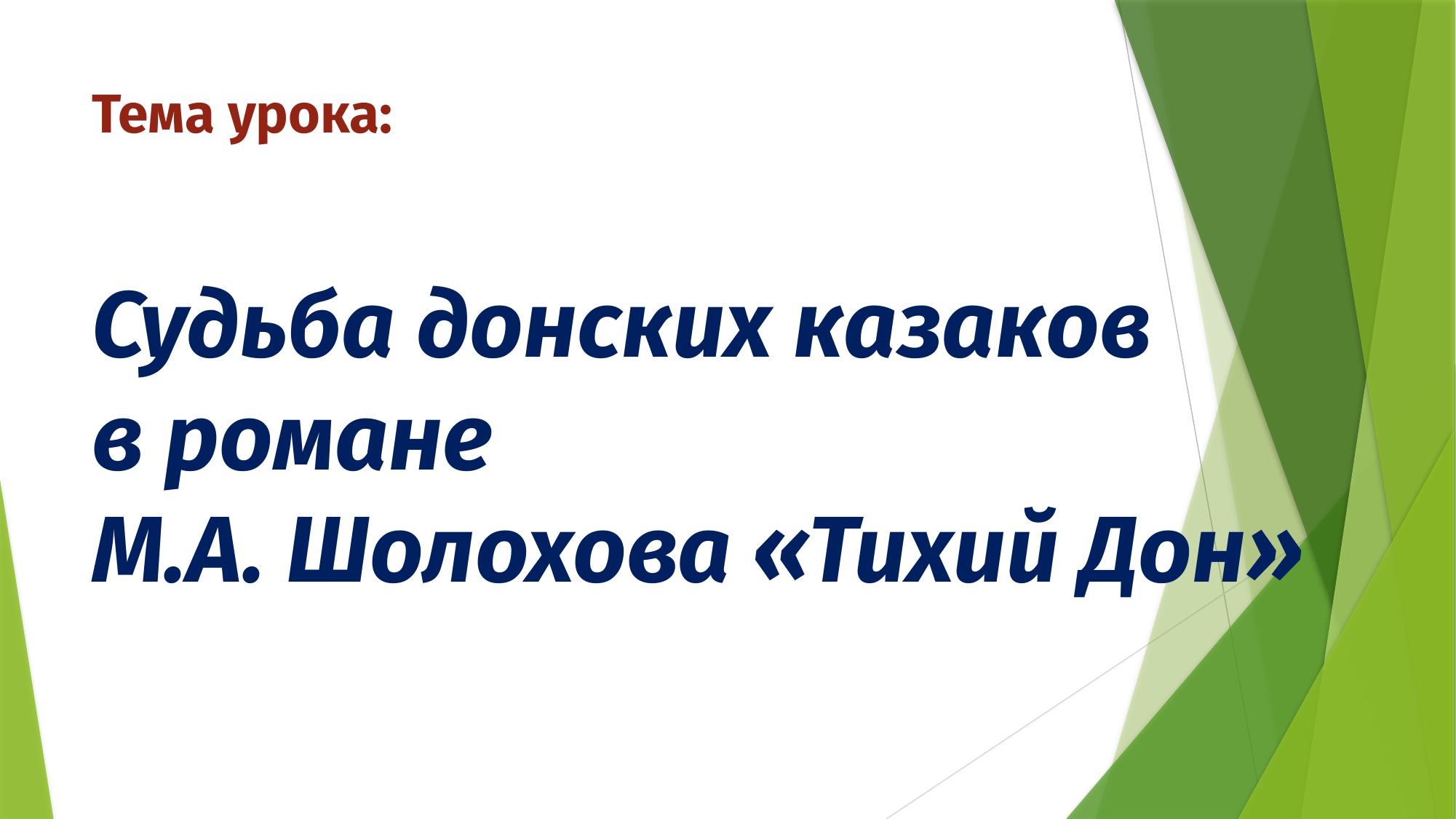

# Тема урока:
Судьба донских казаков
в романе
М.А. Шолохова «Тихий Дон»